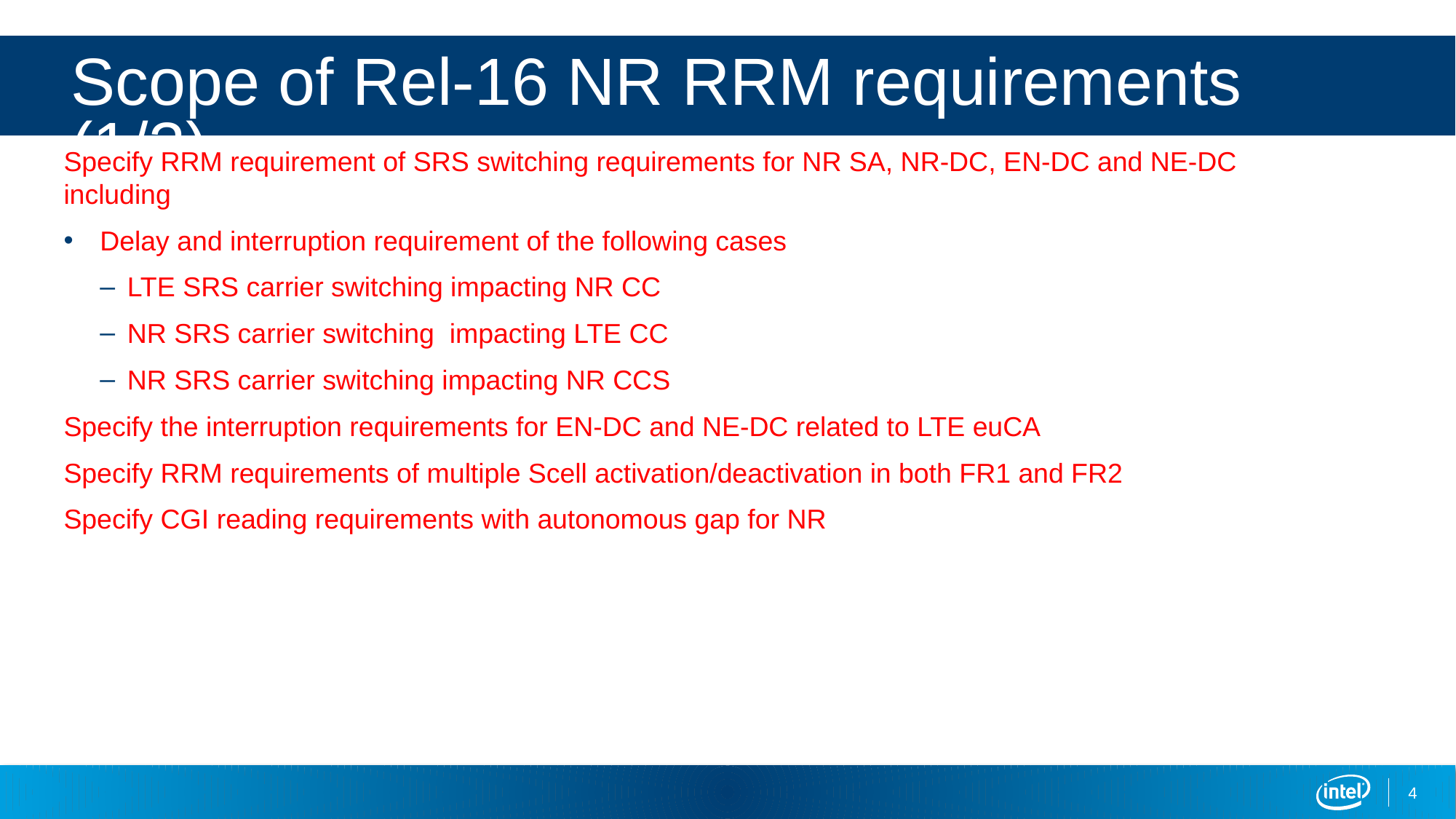

# Scope of Rel-16 NR RRM requirements (1/3)
Specify RRM requirement of SRS switching requirements for NR SA, NR-DC, EN-DC and NE-DC including
Delay and interruption requirement of the following cases
LTE SRS carrier switching impacting NR CC
NR SRS carrier switching  impacting LTE CC
NR SRS carrier switching impacting NR CCS
Specify the interruption requirements for EN-DC and NE-DC related to LTE euCA
Specify RRM requirements of multiple Scell activation/deactivation in both FR1 and FR2
Specify CGI reading requirements with autonomous gap for NR

4